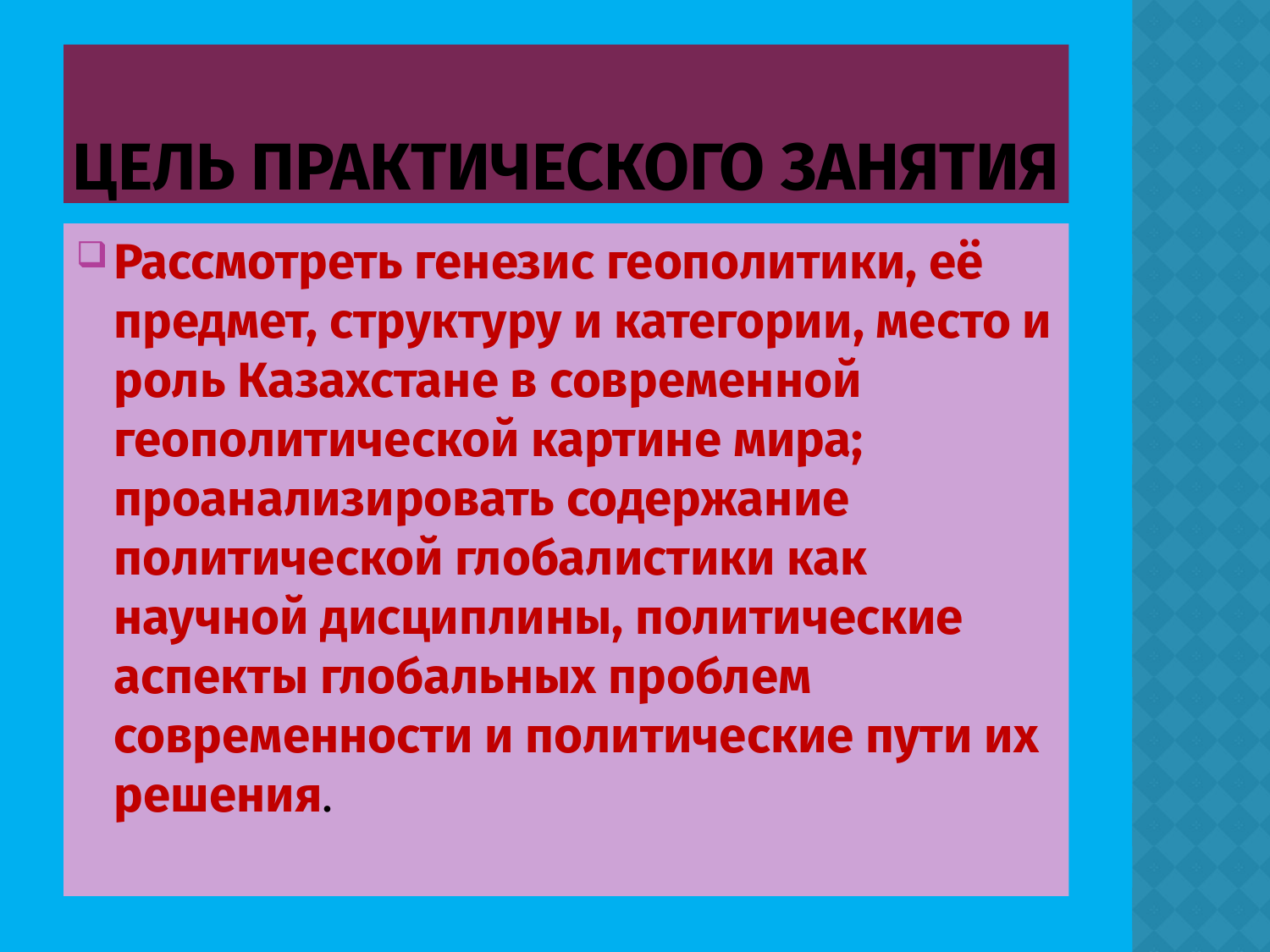

# ЦЕЛЬ ПРАКТИЧЕСКОГО ЗАНЯТИЯ
Рассмотреть генезис геополитики, её предмет, структуру и категории, место и роль Казахстане в современной геополитической картине мира; проанализировать содержание политической глобалистики как научной дисциплины, политические аспекты глобальных проблем современности и политические пути их решения.